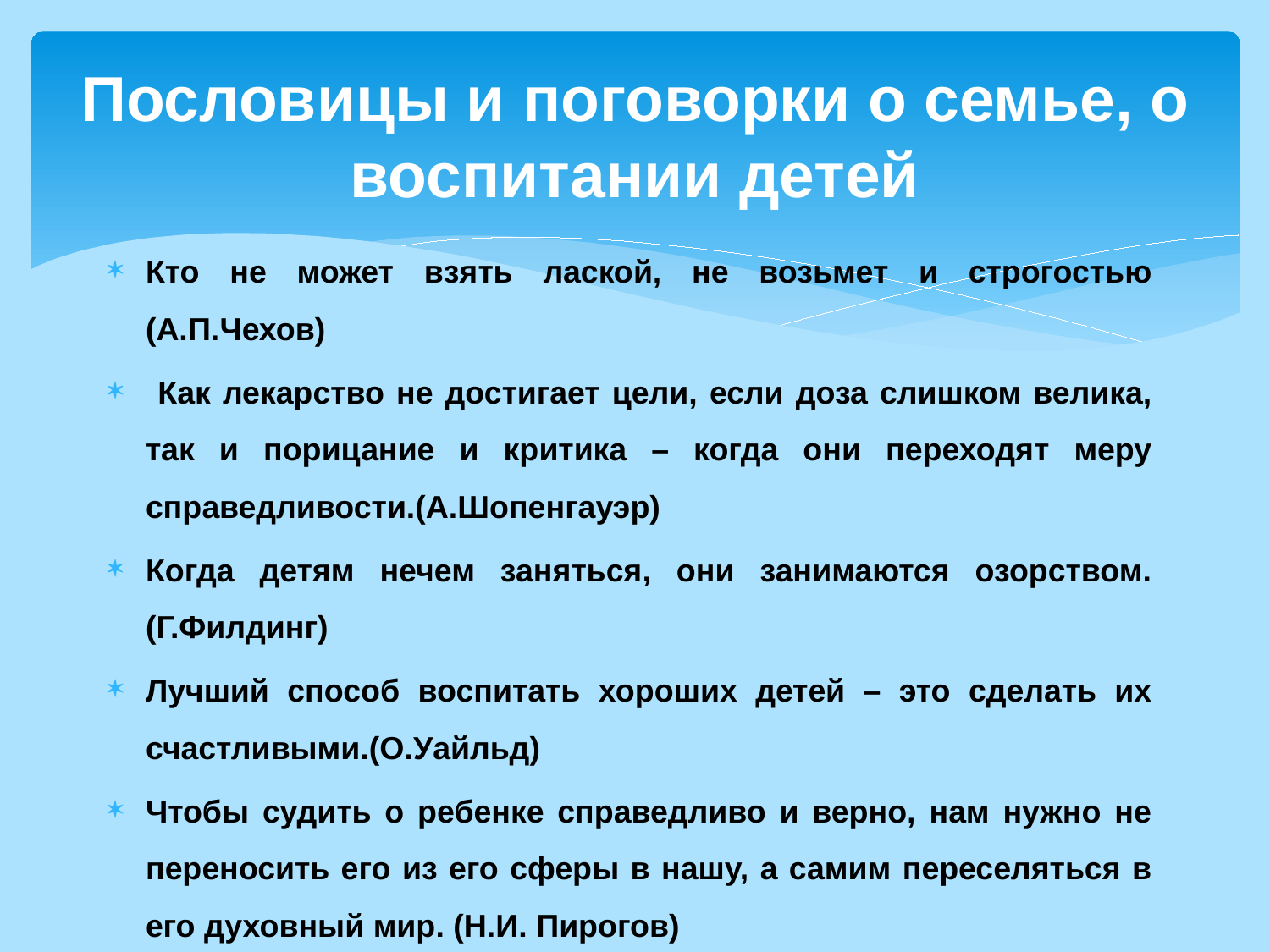

# Пословицы и поговорки о семье, о воспитании детей
Кто не может взять лаской, не возьмет и строгостью (А.П.Чехов)
 Как лекарство не достигает цели, если доза слишком велика, так и порицание и критика – когда они переходят меру справедливости.(А.Шопенгауэр)
Когда детям нечем заняться, они занимаются озорством. (Г.Филдинг)
Лучший способ воспитать хороших детей – это сделать их счастливыми.(О.Уайльд)
Чтобы судить о ребенке справедливо и верно, нам нужно не переносить его из его сферы в нашу, а самим переселяться в его духовный мир. (Н.И. Пирогов)